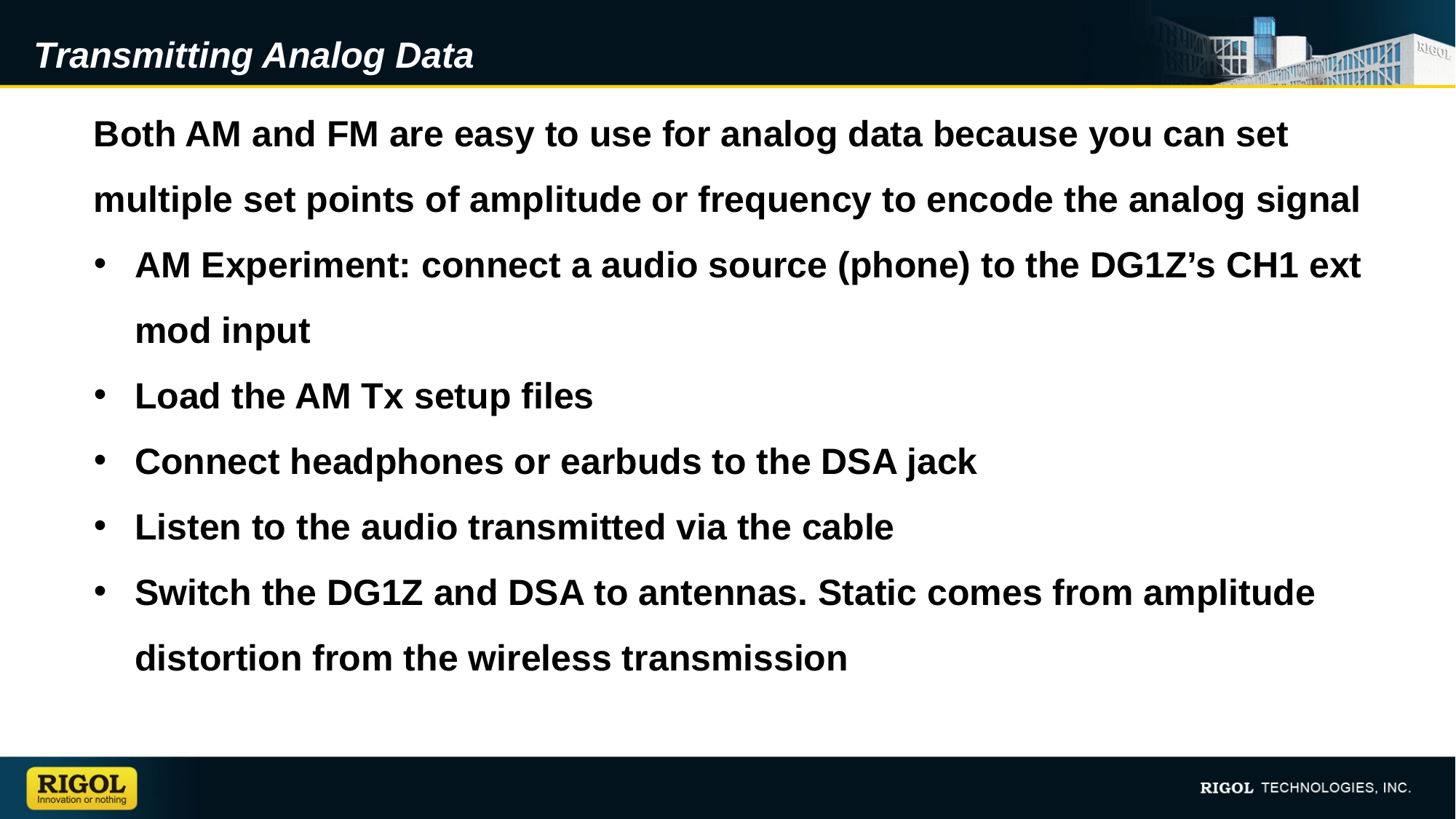

# Transmitting Analog Data
Both AM and FM are easy to use for analog data because you can set multiple set points of amplitude or frequency to encode the analog signal
AM Experiment: connect a audio source (phone) to the DG1Z’s CH1 ext mod input
Load the AM Tx setup files
Connect headphones or earbuds to the DSA jack
Listen to the audio transmitted via the cable
Switch the DG1Z and DSA to antennas. Static comes from amplitude distortion from the wireless transmission